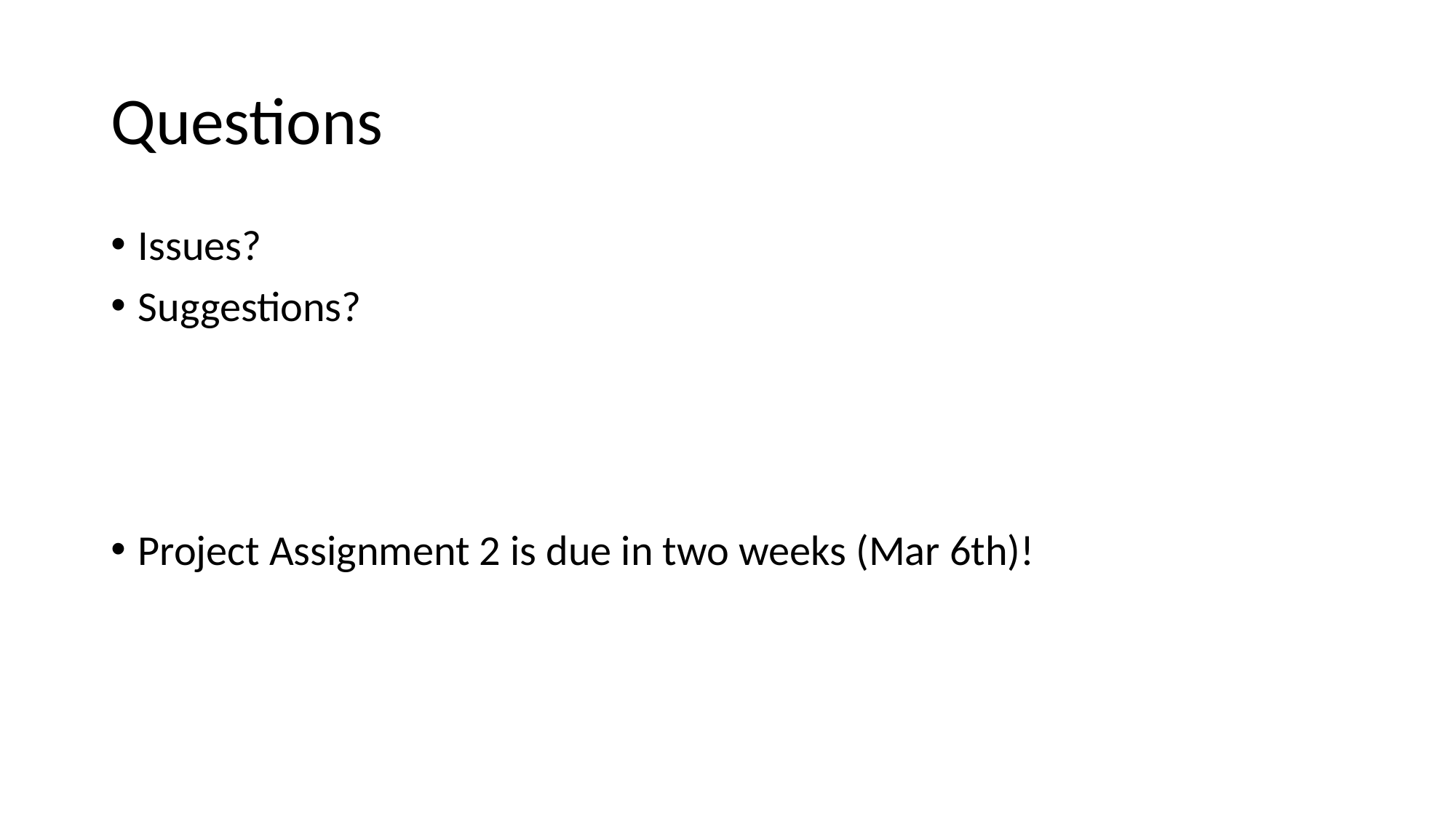

# Questions
Issues?
Suggestions?

Project Assignment 2 is due in two weeks (Mar 6th)!